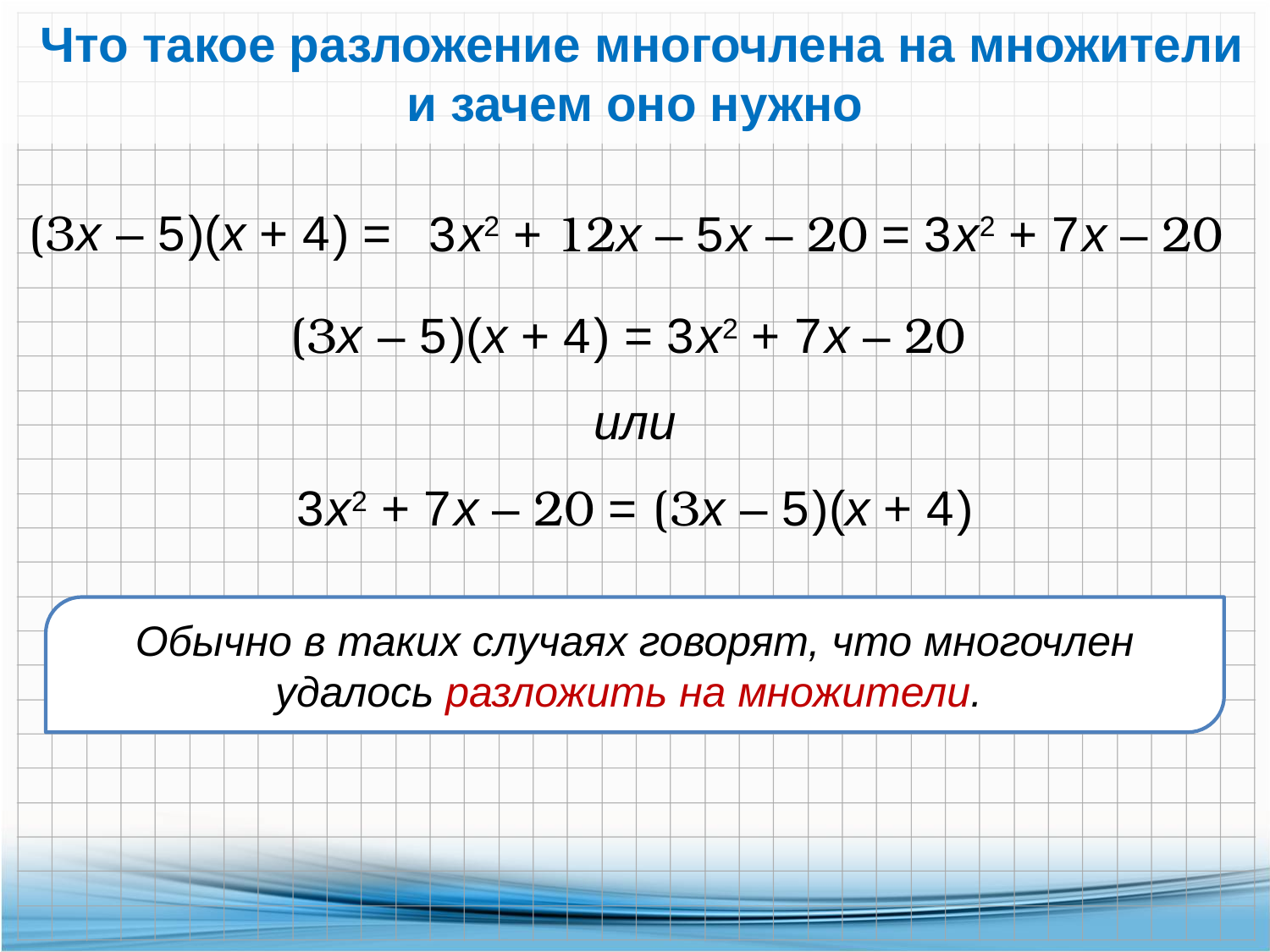

Что такое разложение многочлена на множители и зачем оно нужно
(3x – 5)(х + 4) =
3x2 + 12х – 5х – 20 = 3x2 + 7х – 20
(3x – 5)(х + 4) = 3x2 + 7х – 20
или
3x2 + 7х – 20 = (3x – 5)(х + 4)
Обычно в таких случаях говорят, что многочлен удалось разложить на множители.